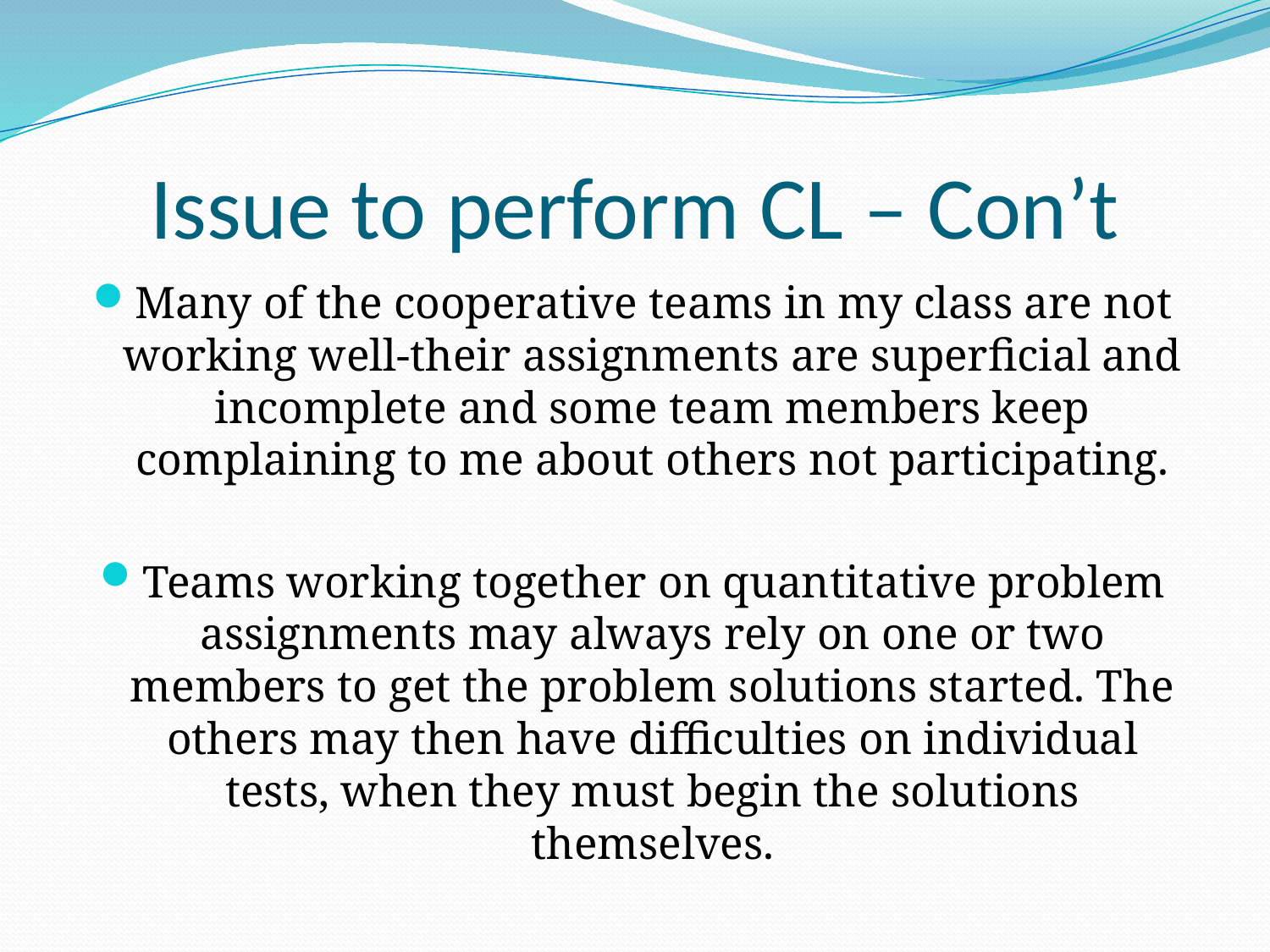

# Issue to perform CL – Con’t
Many of the cooperative teams in my class are not working well-their assignments are superficial and incomplete and some team members keep complaining to me about others not participating.

Teams working together on quantitative problem assignments may always rely on one or two members to get the problem solutions started. The others may then have difficulties on individual tests, when they must begin the solutions themselves.